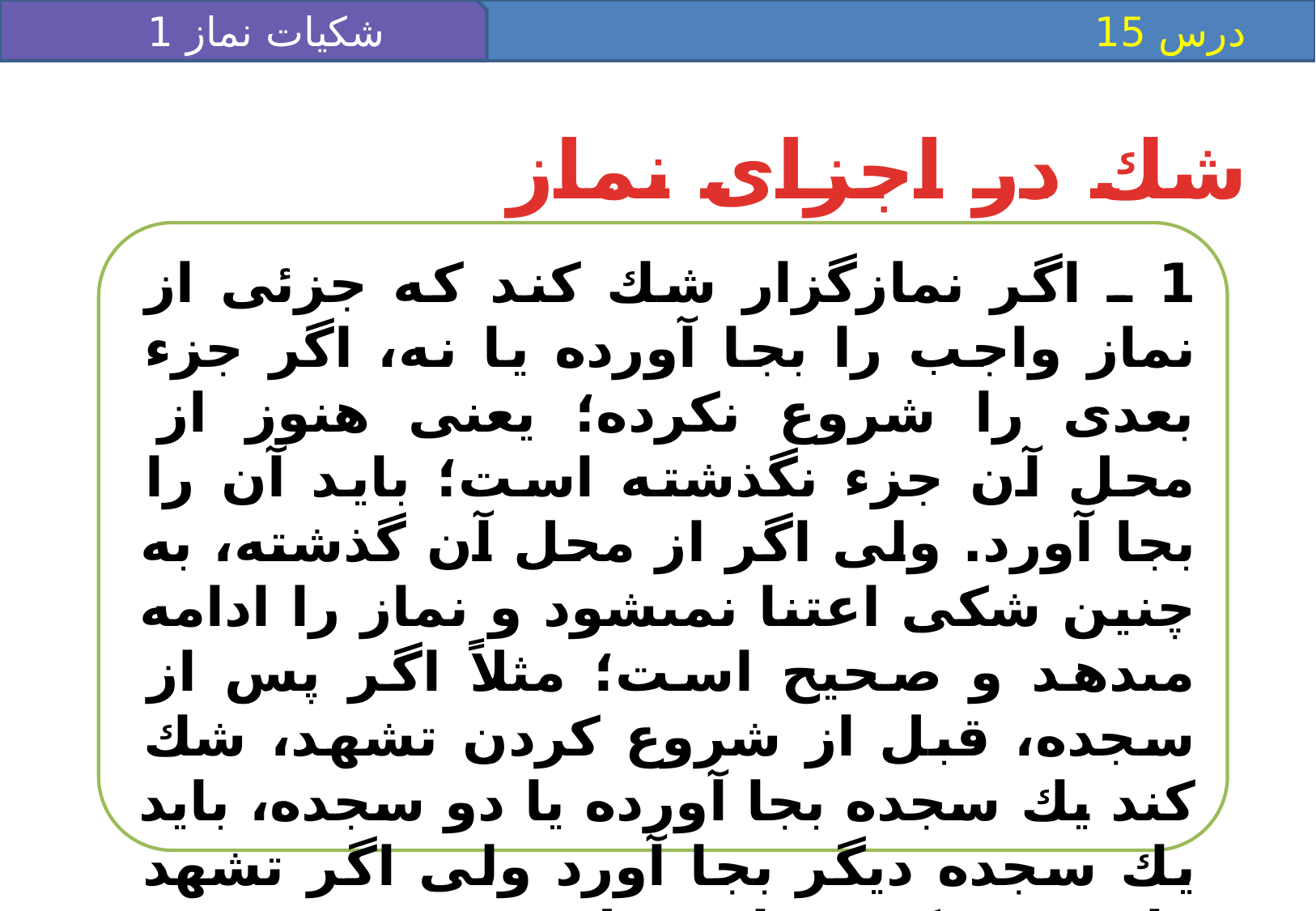

شکیات نماز 1
 درس 15
شك در اجزاى نماز

1 ـ اگر نمازگزار شك كند كه جزئى از نماز واجب را بجا آورده يا نه، اگر جزء بعدى را شروع نكرده؛ يعنى هنوز از محل آن جزء نگذشته است؛ بايد آن را بجا آورد. ولى اگر از محل آن گذشته، به چنين شكى اعتنا نمى‏شود و نماز را ادامه مى‏دهد و صحيح است؛ مثلاً اگر پس از سجده، قبل از شروع كردن تشهد، شك كند يك سجده بجا آورده يا دو سجده، بايد يك سجده ديگر بجا آورد ولى اگر تشهد را شروع كرده باشد، لازم نيست سجده ديگرى انجام دهد و نماز صحيح است.